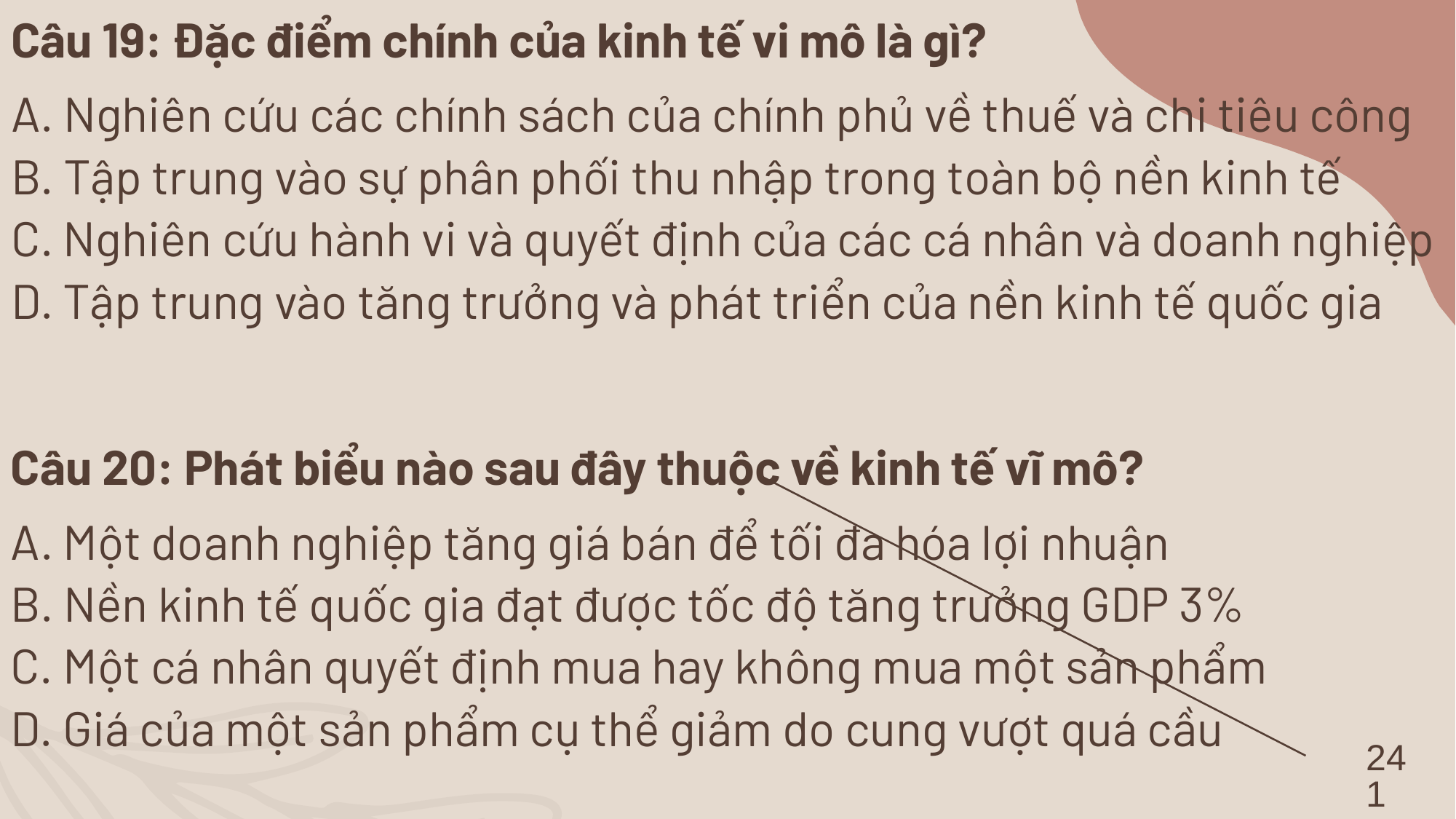

Câu 19: Đặc điểm chính của kinh tế vi mô là gì?
A. Nghiên cứu các chính sách của chính phủ về thuế và chi tiêu công
B. Tập trung vào sự phân phối thu nhập trong toàn bộ nền kinh tế
C. Nghiên cứu hành vi và quyết định của các cá nhân và doanh nghiệp
D. Tập trung vào tăng trưởng và phát triển của nền kinh tế quốc gia

Câu 20: Phát biểu nào sau đây thuộc về kinh tế vĩ mô?
A. Một doanh nghiệp tăng giá bán để tối đa hóa lợi nhuận
B. Nền kinh tế quốc gia đạt được tốc độ tăng trưởng GDP 3%
C. Một cá nhân quyết định mua hay không mua một sản phẩm
D. Giá của một sản phẩm cụ thể giảm do cung vượt quá cầu
241